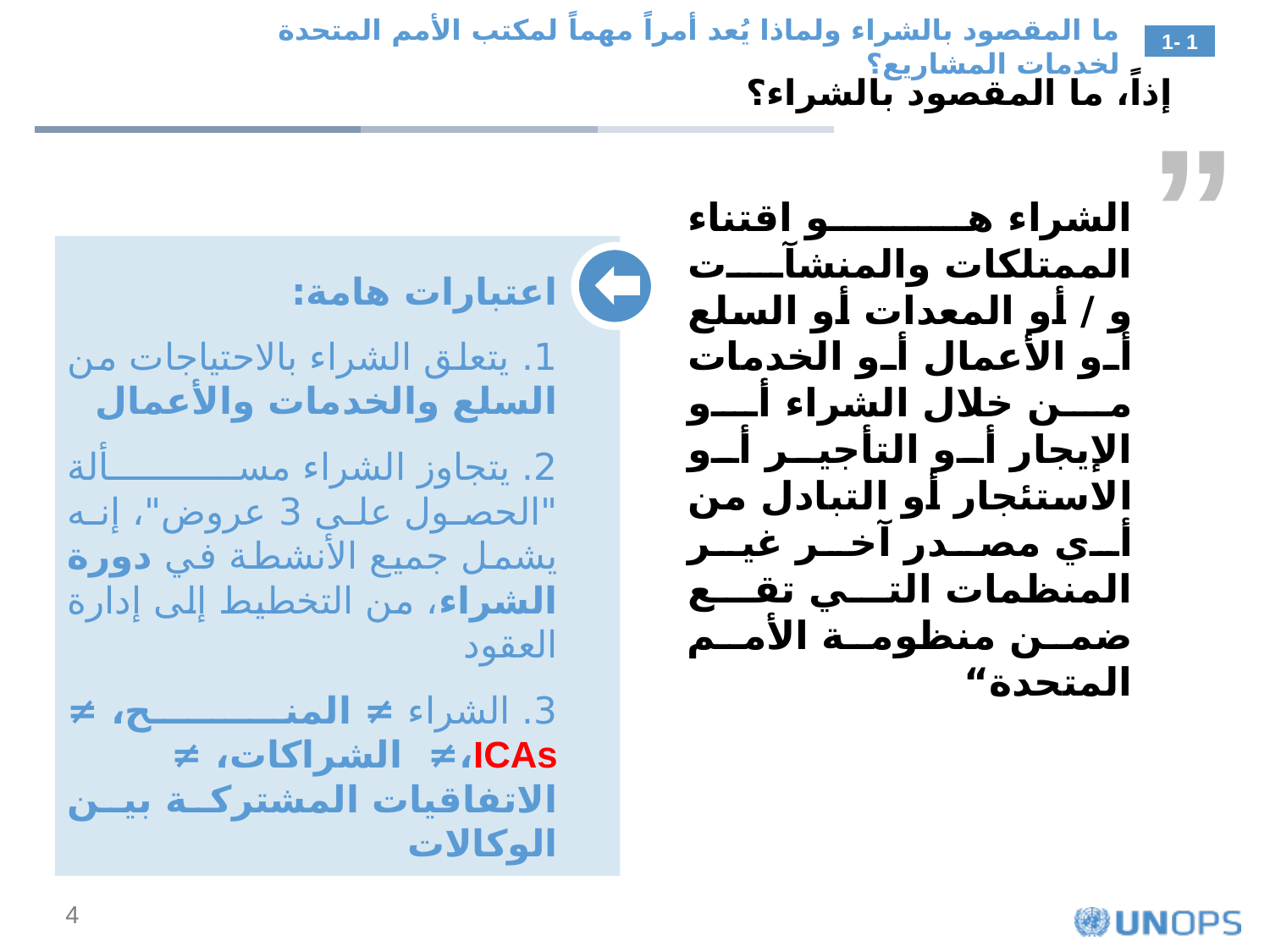

ما المقصود بالشراء ولماذا يُعد أمراً مهماً لمكتب الأمم المتحدة لخدمات المشاريع؟
1- 1
“
إذاً، ما المقصود بالشراء؟
الشراء هو اقتناء الممتلكات والمنشآت و / أو المعدات أو السلع أو الأعمال أو الخدمات من خلال الشراء أو الإيجار أو التأجير أو الاستئجار أو التبادل من أي مصدر آخر غير المنظمات التي تقع ضمن منظومة الأمم المتحدة“

اعتبارات هامة:
1. يتعلق الشراء بالاحتياجات من السلع والخدمات والأعمال
2. يتجاوز الشراء مسألة "الحصول على 3 عروض"، إنه يشمل جميع الأنشطة في دورة الشراء، من التخطيط إلى إدارة العقود
3. الشراء ≠ المنح، ≠ ICAs،≠  الشراكات، ≠ الاتفاقيات المشتركة بين الوكالات